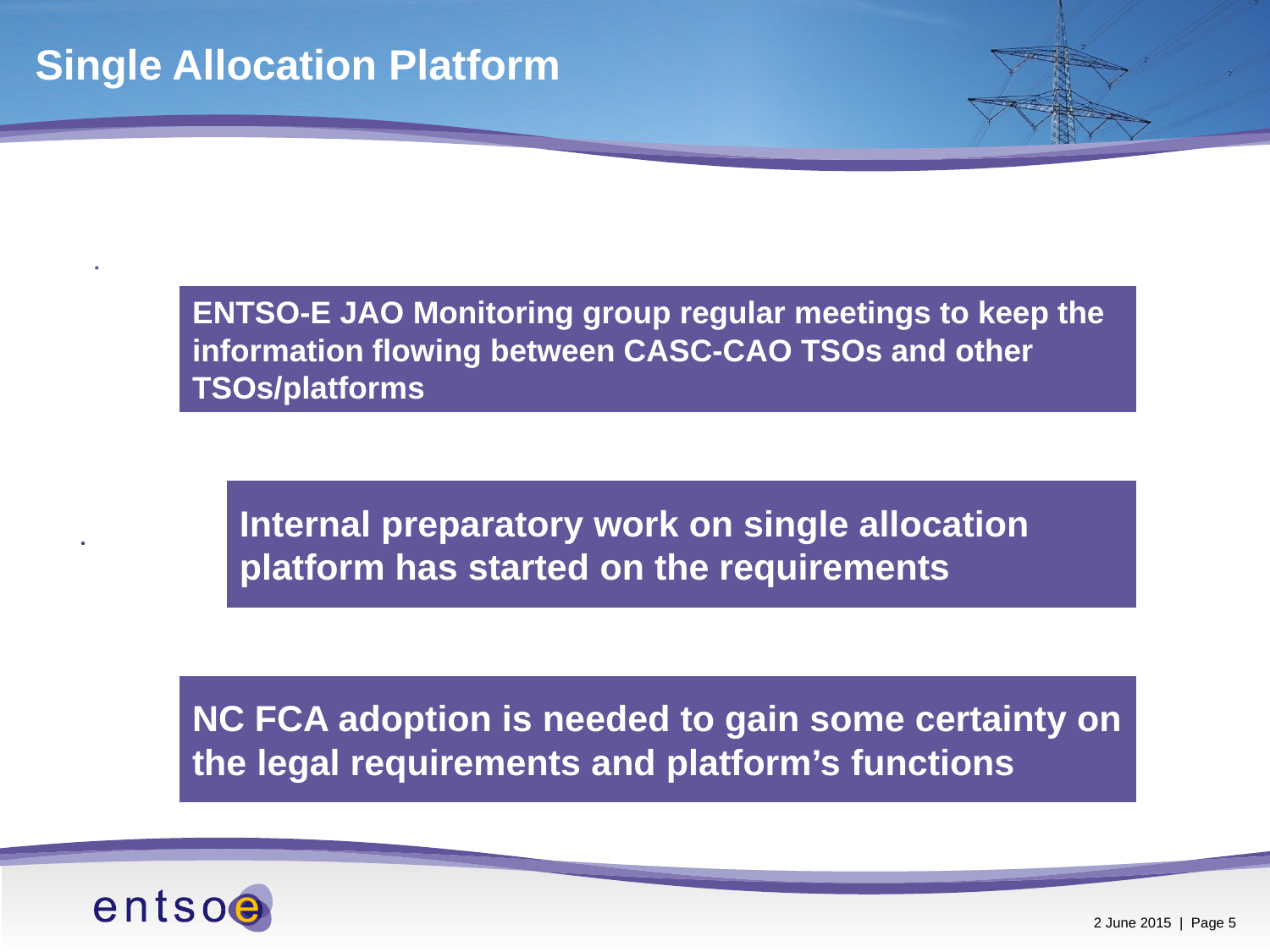

# Single Allocation Platform
ENTSO-E JAO Monitoring group regular meetings to keep the information flowing between CASC-CAO TSOs and other TSOs/platforms
Internal preparatory work on single allocation platform has started on the requirements
NC FCA adoption is needed to gain some certainty on the legal requirements and platform’s functions
2 June 2015  |  Page 5